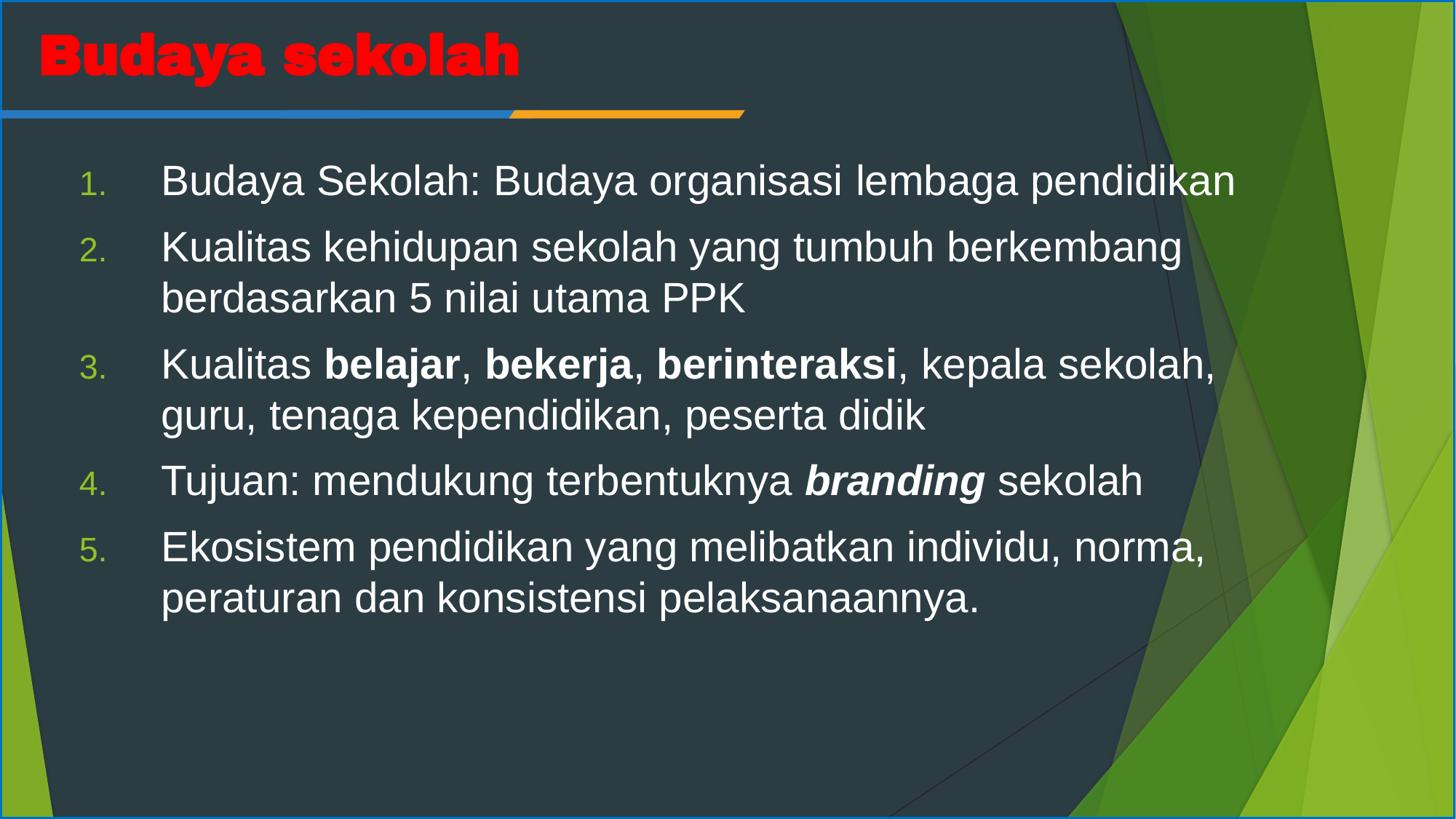

# Budaya sekolah

Budaya Sekolah: Budaya organisasi lembaga pendidikan
Kualitas kehidupan sekolah yang tumbuh berkembang berdasarkan 5 nilai utama PPK
Kualitas belajar, bekerja, berinteraksi, kepala sekolah, guru, tenaga kependidikan, peserta didik
Tujuan: mendukung terbentuknya branding sekolah
Ekosistem pendidikan yang melibatkan individu, norma, peraturan dan konsistensi pelaksanaannya.